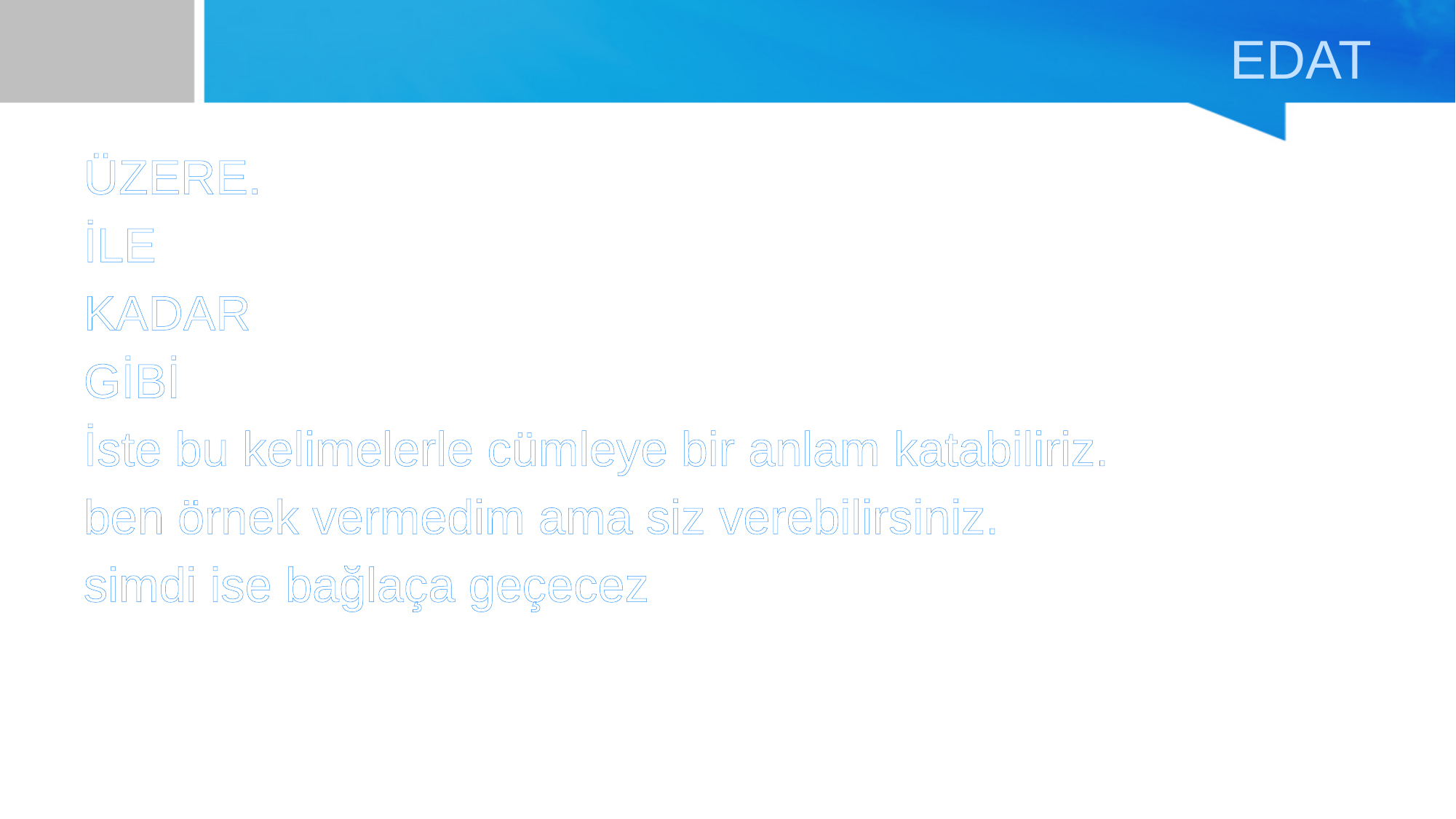

# EDAT
ÜZERE.
İLE
KADAR
GİBİ
İste bu kelimelerle cümleye bir anlam katabiliriz.
ben örnek vermedim ama siz verebilirsiniz.
simdi ise bağlaça geçecez